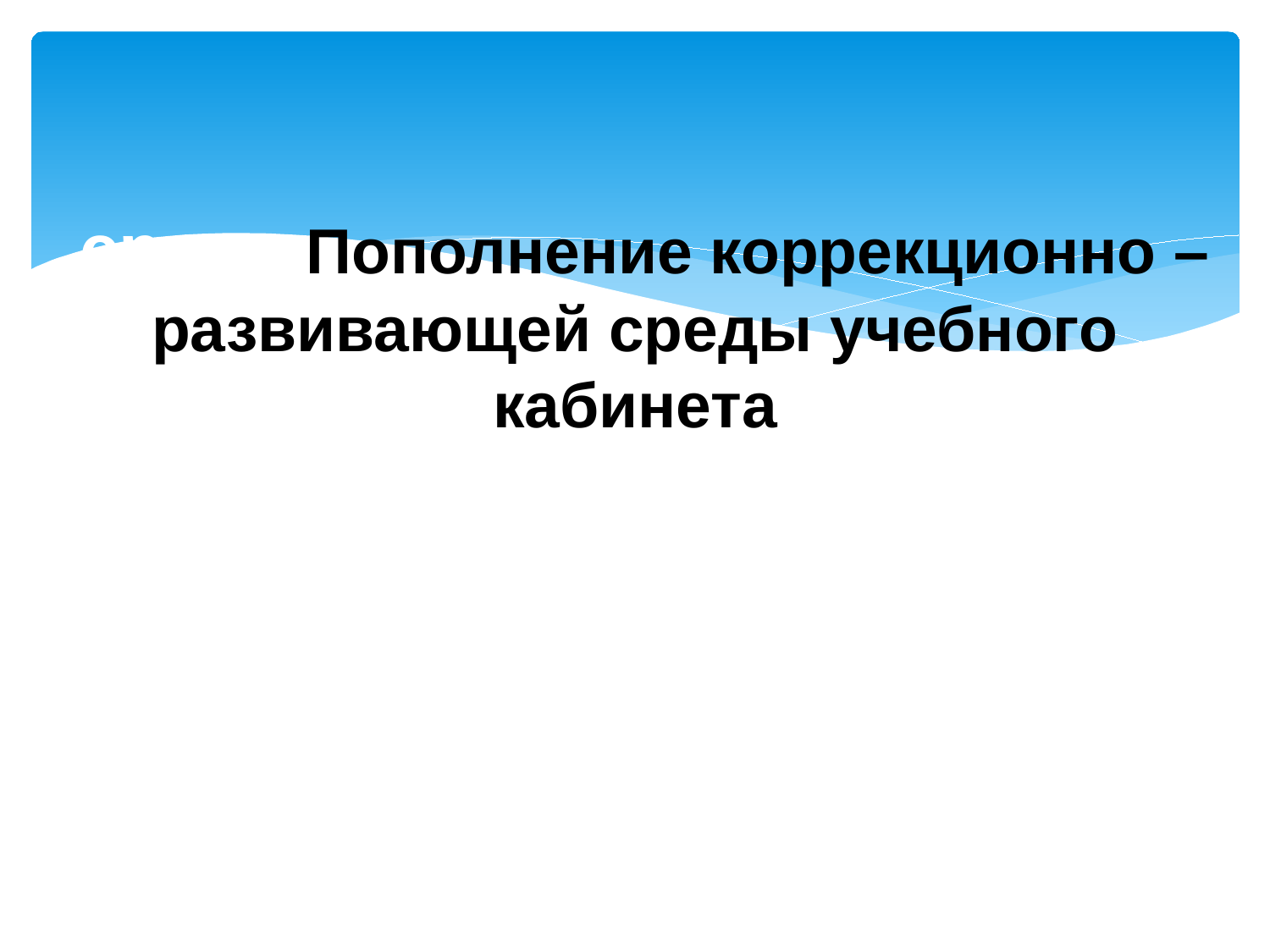

# средыПополнение коррекционно – развивающей среды учебного кабинета учебного кабинета